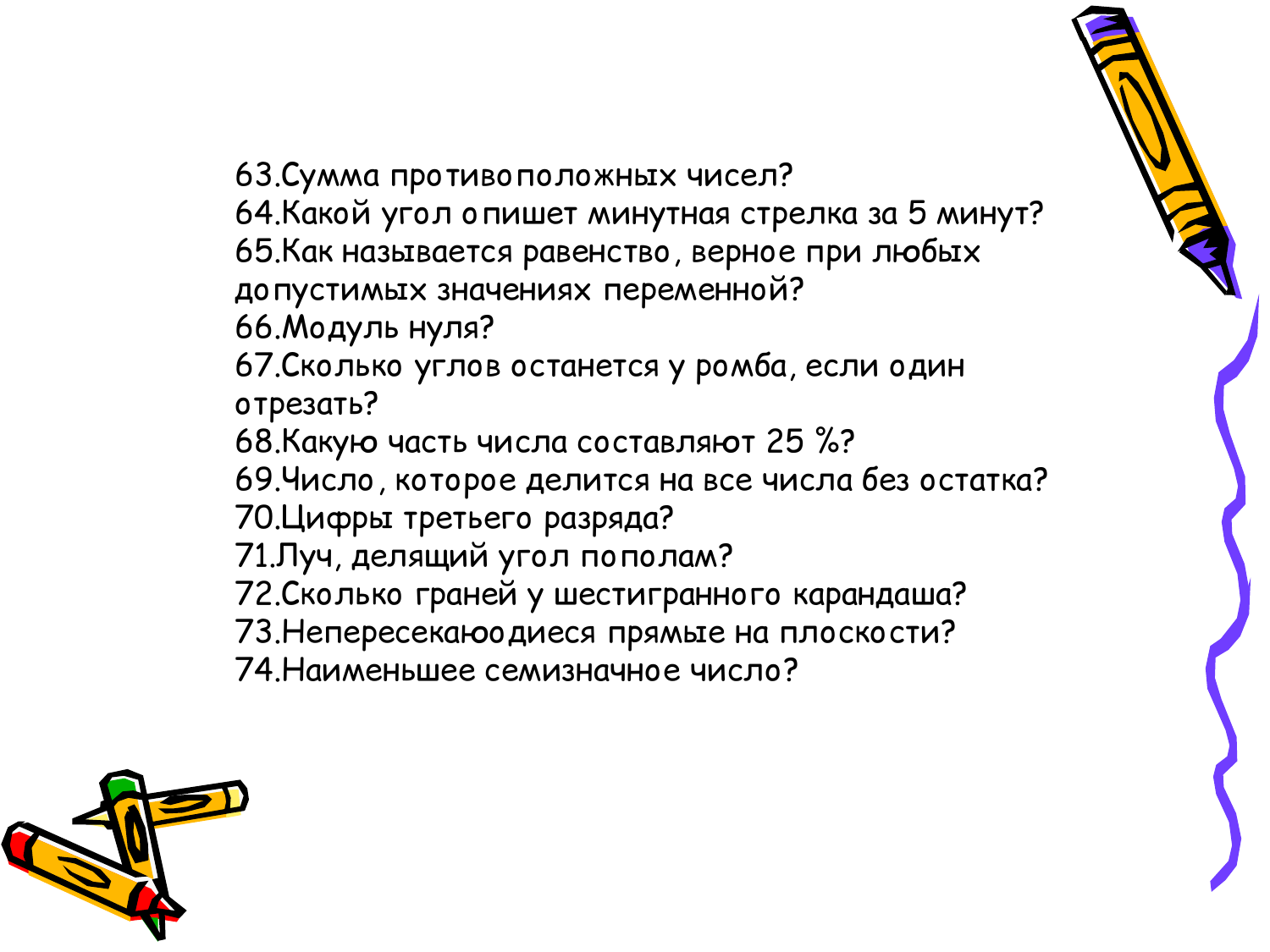

63.Сумма противоположных чисел?
64.Какой угол опишет минутная стрелка за 5 минут?
65.Как называется равенство, верное при любых допустимых значениях переменной?
66.Модуль нуля?
67.Сколько углов останется у ромба, если один отрезать?
68.Какую часть числа составляют 25 %?
69.Число, которое делится на все числа без остатка? 70.Цифры третьего разряда?
71.Луч, делящий угол пополам?
72.Сколько граней у шестигранного карандаша? 73.Непересекаюодиеся прямые на плоскости? 74.Наименьшее семизначное число?